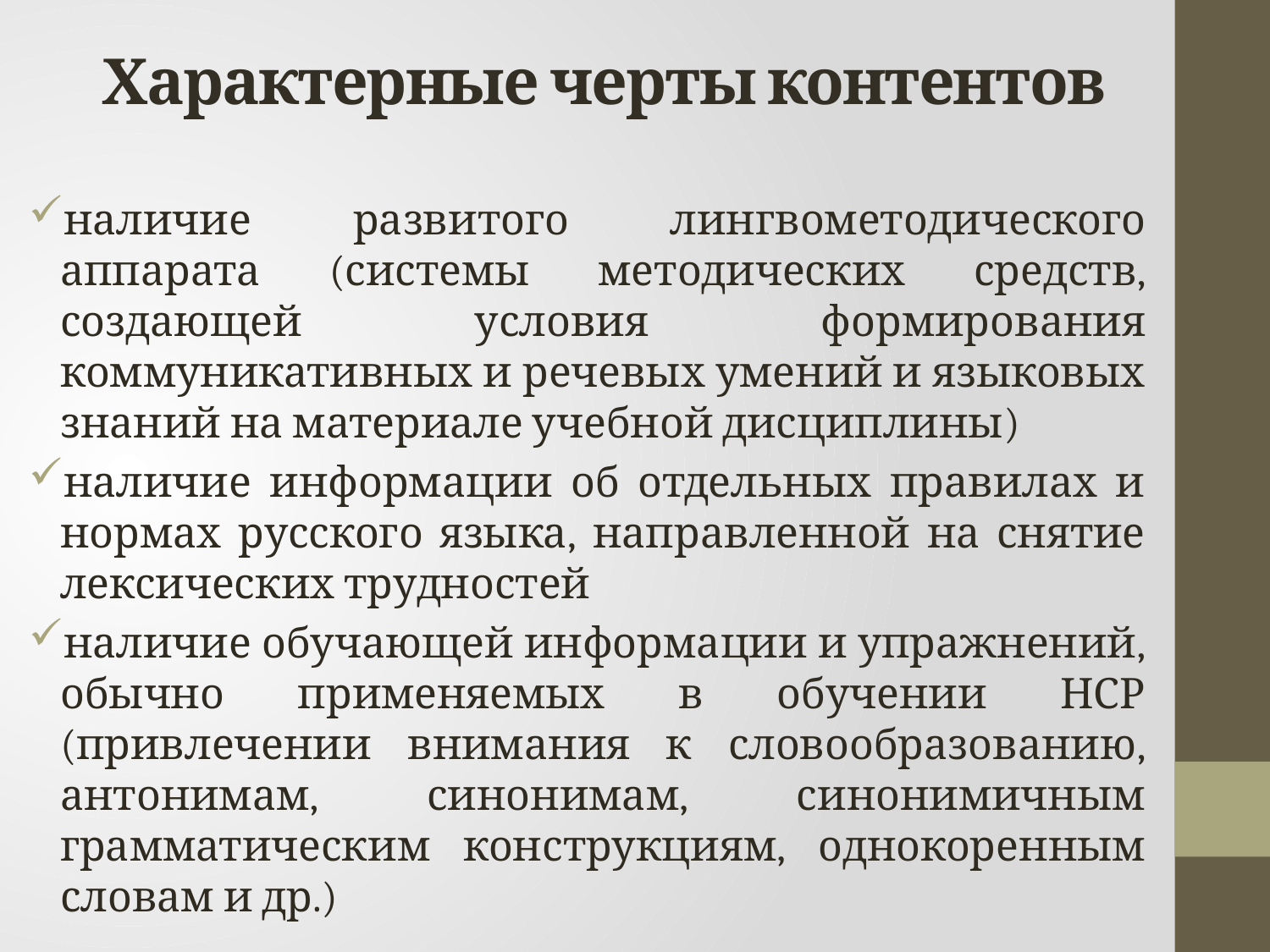

# Характерные черты контентов
наличие развитого лингвометодического аппарата (системы методических средств, создающей условия формирования коммуникативных и речевых умений и языковых знаний на материале учебной дисциплины)
наличие информации об отдельных правилах и нормах русского языка, направленной на снятие лексических трудностей
наличие обучающей информации и упражнений, обычно применяемых в обучении НСР (привлечении внимания к словообразованию, антонимам, синонимам, синонимичным грамматическим конструкциям, однокоренным словам и др.)